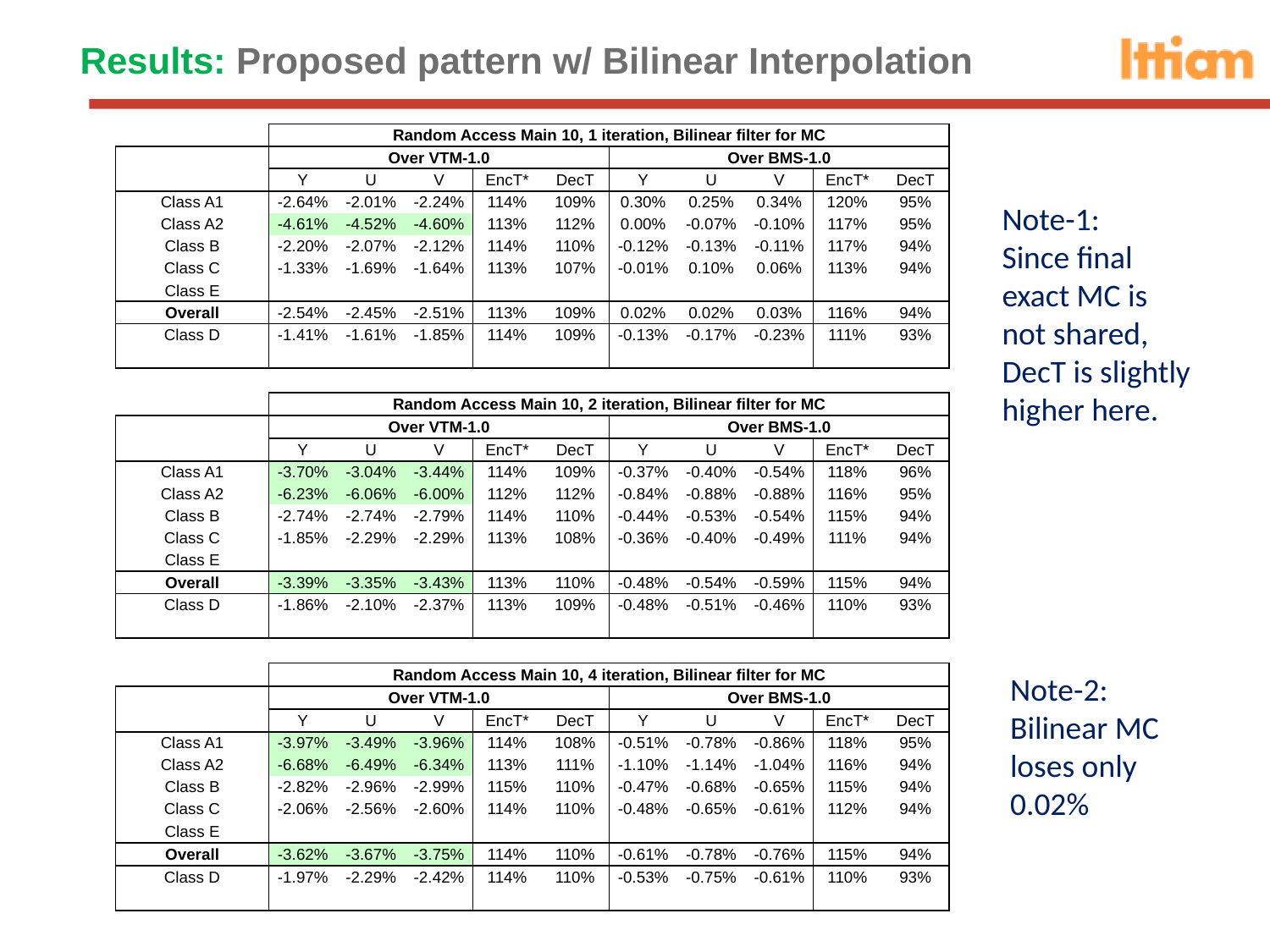

# Results: Proposed pattern w/ Bilinear Interpolation
|  | Random Access Main 10, 1 iteration, Bilinear filter for MC |  |  |  |  |  |  |  |  |  |
| --- | --- | --- | --- | --- | --- | --- | --- | --- | --- | --- |
|  | Over VTM-1.0 |  |  |  |  | Over BMS-1.0 |  |  |  |  |
|  | Y | U | V | EncT\* | DecT | Y | U | V | EncT\* | DecT |
| Class A1 | -2.64% | -2.01% | -2.24% | 114% | 109% | 0.30% | 0.25% | 0.34% | 120% | 95% |
| Class A2 | -4.61% | -4.52% | -4.60% | 113% | 112% | 0.00% | -0.07% | -0.10% | 117% | 95% |
| Class B | -2.20% | -2.07% | -2.12% | 114% | 110% | -0.12% | -0.13% | -0.11% | 117% | 94% |
| Class C | -1.33% | -1.69% | -1.64% | 113% | 107% | -0.01% | 0.10% | 0.06% | 113% | 94% |
| Class E |  |  |  |  |  |  |  |  |  |  |
| Overall | -2.54% | -2.45% | -2.51% | 113% | 109% | 0.02% | 0.02% | 0.03% | 116% | 94% |
| Class D | -1.41% | -1.61% | -1.85% | 114% | 109% | -0.13% | -0.17% | -0.23% | 111% | 93% |
|  |  |  |  |  |  |  |  |  |  |  |
Note-1:
Since final exact MC is not shared, DecT is slightly higher here.
|  | Random Access Main 10, 2 iteration, Bilinear filter for MC |  |  |  |  |  |  |  |  |  |
| --- | --- | --- | --- | --- | --- | --- | --- | --- | --- | --- |
|  | Over VTM-1.0 |  |  |  |  | Over BMS-1.0 |  |  |  |  |
|  | Y | U | V | EncT\* | DecT | Y | U | V | EncT\* | DecT |
| Class A1 | -3.70% | -3.04% | -3.44% | 114% | 109% | -0.37% | -0.40% | -0.54% | 118% | 96% |
| Class A2 | -6.23% | -6.06% | -6.00% | 112% | 112% | -0.84% | -0.88% | -0.88% | 116% | 95% |
| Class B | -2.74% | -2.74% | -2.79% | 114% | 110% | -0.44% | -0.53% | -0.54% | 115% | 94% |
| Class C | -1.85% | -2.29% | -2.29% | 113% | 108% | -0.36% | -0.40% | -0.49% | 111% | 94% |
| Class E |  |  |  |  |  |  |  |  |  |  |
| Overall | -3.39% | -3.35% | -3.43% | 113% | 110% | -0.48% | -0.54% | -0.59% | 115% | 94% |
| Class D | -1.86% | -2.10% | -2.37% | 113% | 109% | -0.48% | -0.51% | -0.46% | 110% | 93% |
|  |  |  |  |  |  |  |  |  |  |  |
|  | Random Access Main 10, 4 iteration, Bilinear filter for MC |  |  |  |  |  |  |  |  |  |
| --- | --- | --- | --- | --- | --- | --- | --- | --- | --- | --- |
|  | Over VTM-1.0 |  |  |  |  | Over BMS-1.0 |  |  |  |  |
|  | Y | U | V | EncT\* | DecT | Y | U | V | EncT\* | DecT |
| Class A1 | -3.97% | -3.49% | -3.96% | 114% | 108% | -0.51% | -0.78% | -0.86% | 118% | 95% |
| Class A2 | -6.68% | -6.49% | -6.34% | 113% | 111% | -1.10% | -1.14% | -1.04% | 116% | 94% |
| Class B | -2.82% | -2.96% | -2.99% | 115% | 110% | -0.47% | -0.68% | -0.65% | 115% | 94% |
| Class C | -2.06% | -2.56% | -2.60% | 114% | 110% | -0.48% | -0.65% | -0.61% | 112% | 94% |
| Class E |  |  |  |  |  |  |  |  |  |  |
| Overall | -3.62% | -3.67% | -3.75% | 114% | 110% | -0.61% | -0.78% | -0.76% | 115% | 94% |
| Class D | -1.97% | -2.29% | -2.42% | 114% | 110% | -0.53% | -0.75% | -0.61% | 110% | 93% |
|  |  |  |  |  |  |  |  |  |  |  |
Note-2:
Bilinear MC loses only 0.02%